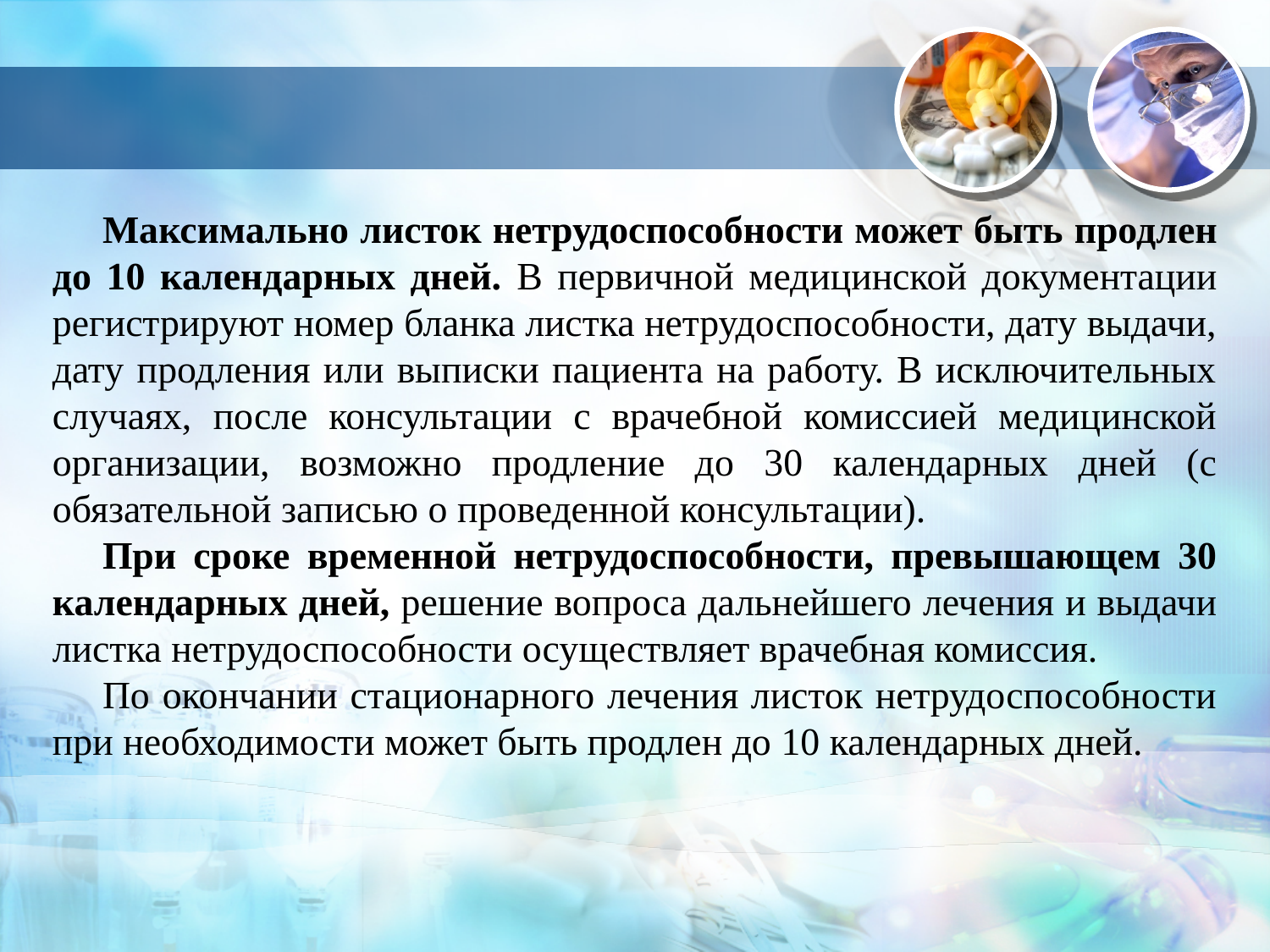

Максимально листок нетрудоспособности может быть продлен до 10 календарных дней. В первичной медицинской документации регистрируют номер бланка листка нетрудоспособности, дату выдачи, дату продления или выписки пациента на работу. В исключительных случаях, после консультации с врачебной комиссией медицинской организации, возможно продление до 30 календарных дней (с обязательной записью о проведенной консультации).
При сроке временной нетрудоспособности, превышающем 30 календарных дней, решение вопроса дальнейшего лечения и выдачи листка нетрудоспособности осуществляет врачебная комиссия.
По окончании стационарного лечения листок нетрудоспособности при необходимости может быть продлен до 10 календарных дней.